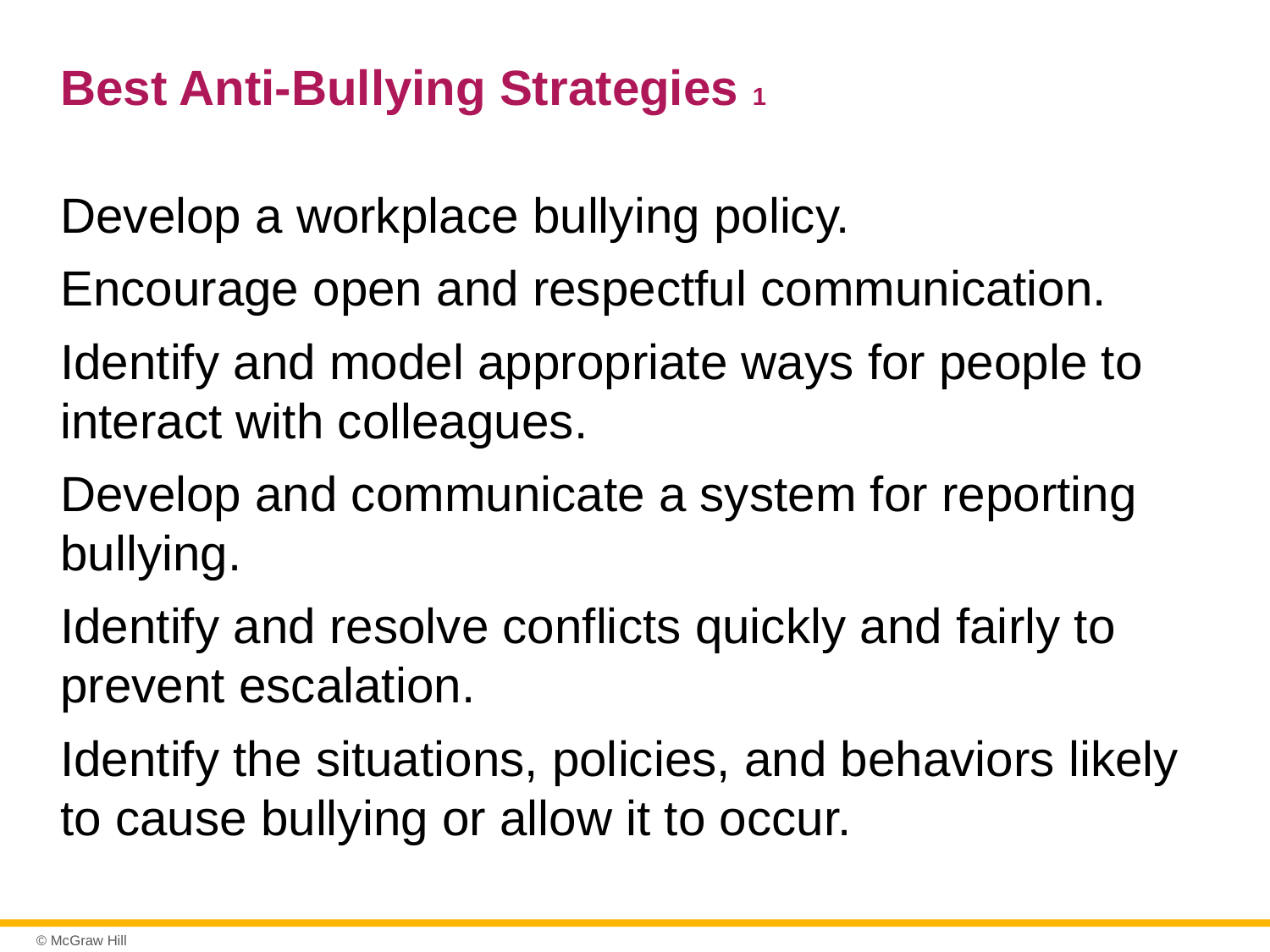

# Best Anti-Bullying Strategies 1
Develop a workplace bullying policy.
Encourage open and respectful communication.
Identify and model appropriate ways for people to interact with colleagues.
Develop and communicate a system for reporting bullying.
Identify and resolve conflicts quickly and fairly to prevent escalation.
Identify the situations, policies, and behaviors likely to cause bullying or allow it to occur.